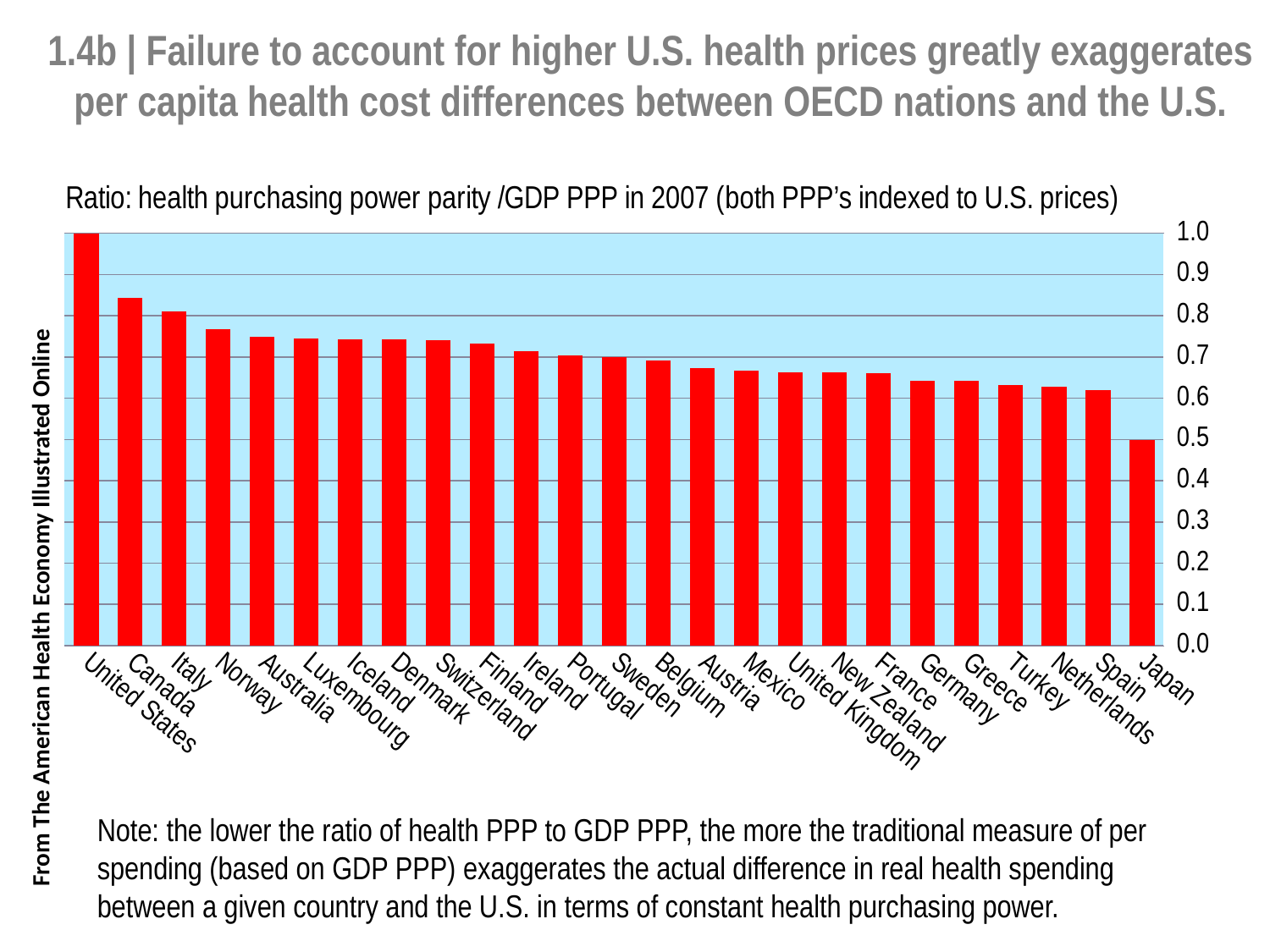

# 1.4b | Failure to account for higher U.S. health prices greatly exaggerates per capita health cost differences between OECD nations and the U.S.

### Chart:

| Category |  |
|---|---|
| United States | 1.0 |
| Canada | 0.8429752066115703 |
| Italy | 0.8102857142857143 |
| Norway | 0.7669683257918553 |
| Australia | 0.748201438848921 |
| Luxembourg | 0.745119305856833 |
| Iceland | 0.7435633367662204 |
| Denmark | 0.7417840375586855 |
| Switzerland | 0.7413793103448276 |
| Finland | 0.7334689725330621 |
| Ireland | 0.7147058823529412 |
| Portugal | 0.702970297029703 |
| Sweden | 0.6991341991341992 |
| Belgium | 0.6907675194660734 |
| Austria | 0.6739130434782609 |
| Mexico | 0.6661991584852736 |
| United Kingdom | 0.6625577812018489 |
| New Zealand | 0.6623376623376623 |
| France | 0.6608884073672806 |
| Germany | 0.6427771556550951 |
| Greece | 0.6424501424501425 |
| Turkey | 0.631336405529954 |
| Netherlands | 0.6280623608017817 |
| Spain | 0.6197916666666666 |
| Japan | 0.49846153846153846 |
From The American Health Economy Illustrated Online
Note: the lower the ratio of health PPP to GDP PPP, the more the traditional measure of per
spending (based on GDP PPP) exaggerates the actual difference in real health spending
between a given country and the U.S. in terms of constant health purchasing power.